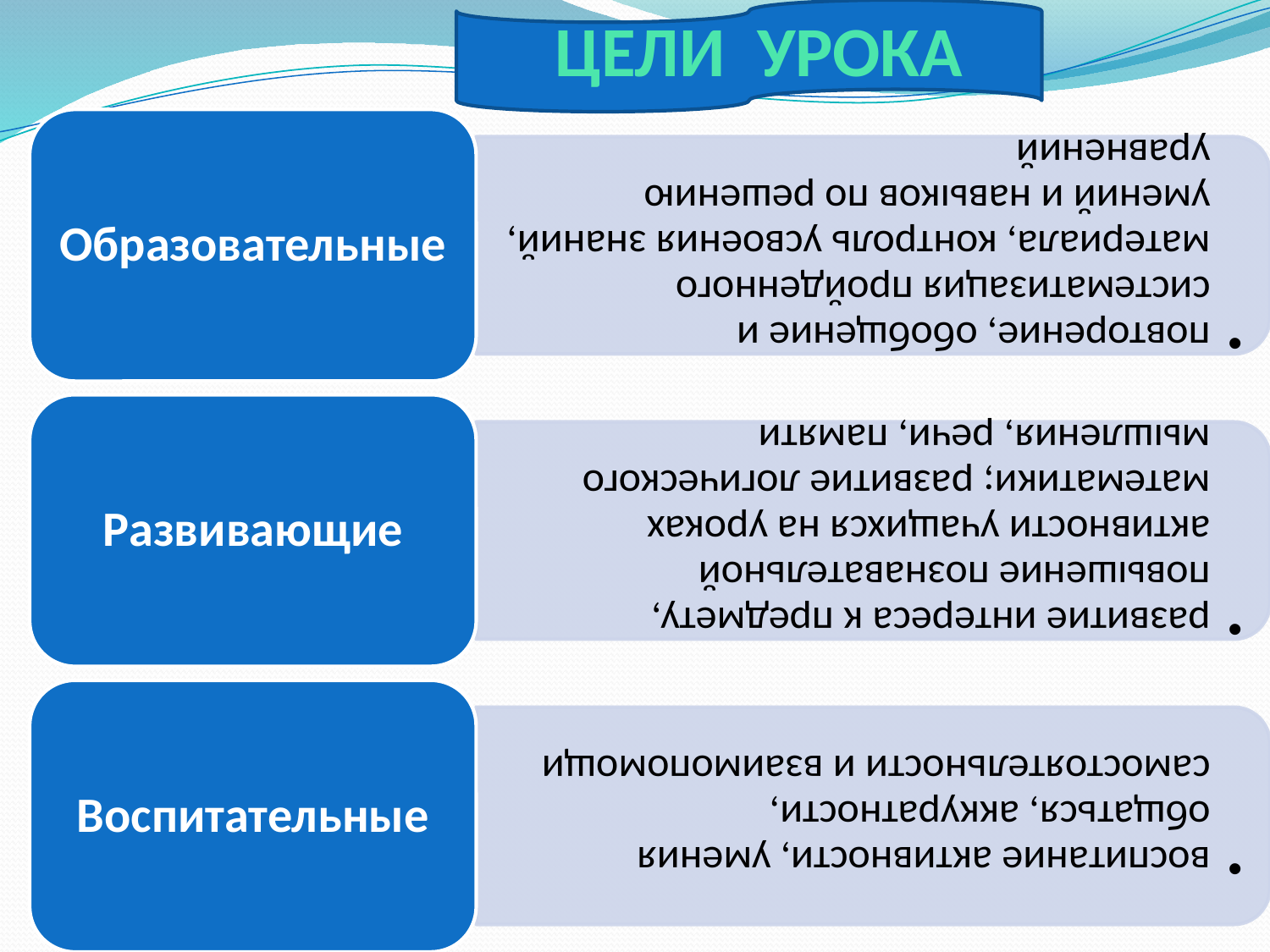

ЦЕЛИ  УРОКА
повторение, обобщение и систематизация пройденного материала, контроль усвоения знаний, умений и навыков по решению уравнений
Образовательные
развитие интереса к предмету, повышение познавательной активности учащихся на уроках математики; развитие логического мышления, речи, памяти
Развивающие
воспитание активности, умения общаться, аккуратности, самостоятельности и взаимопомощи
Воспитательные